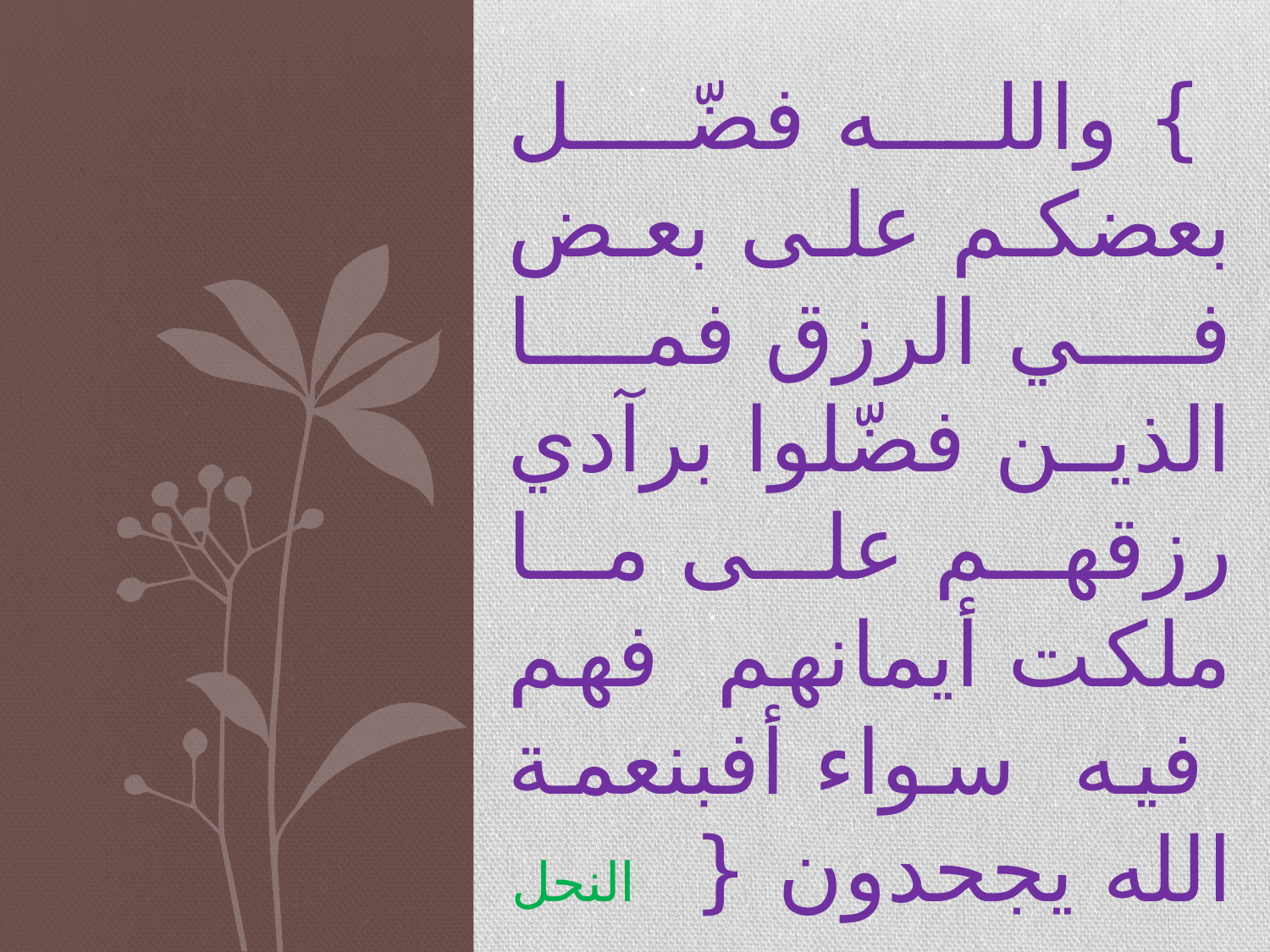

# } والله فضّل بعضكم على بعض في الرزق فما الذين فضّلوا برآدي رزقهم على ما ملكت أيمانهم  فهم  فيه  سواء أفبنعمة الله يجحدون {  النحل